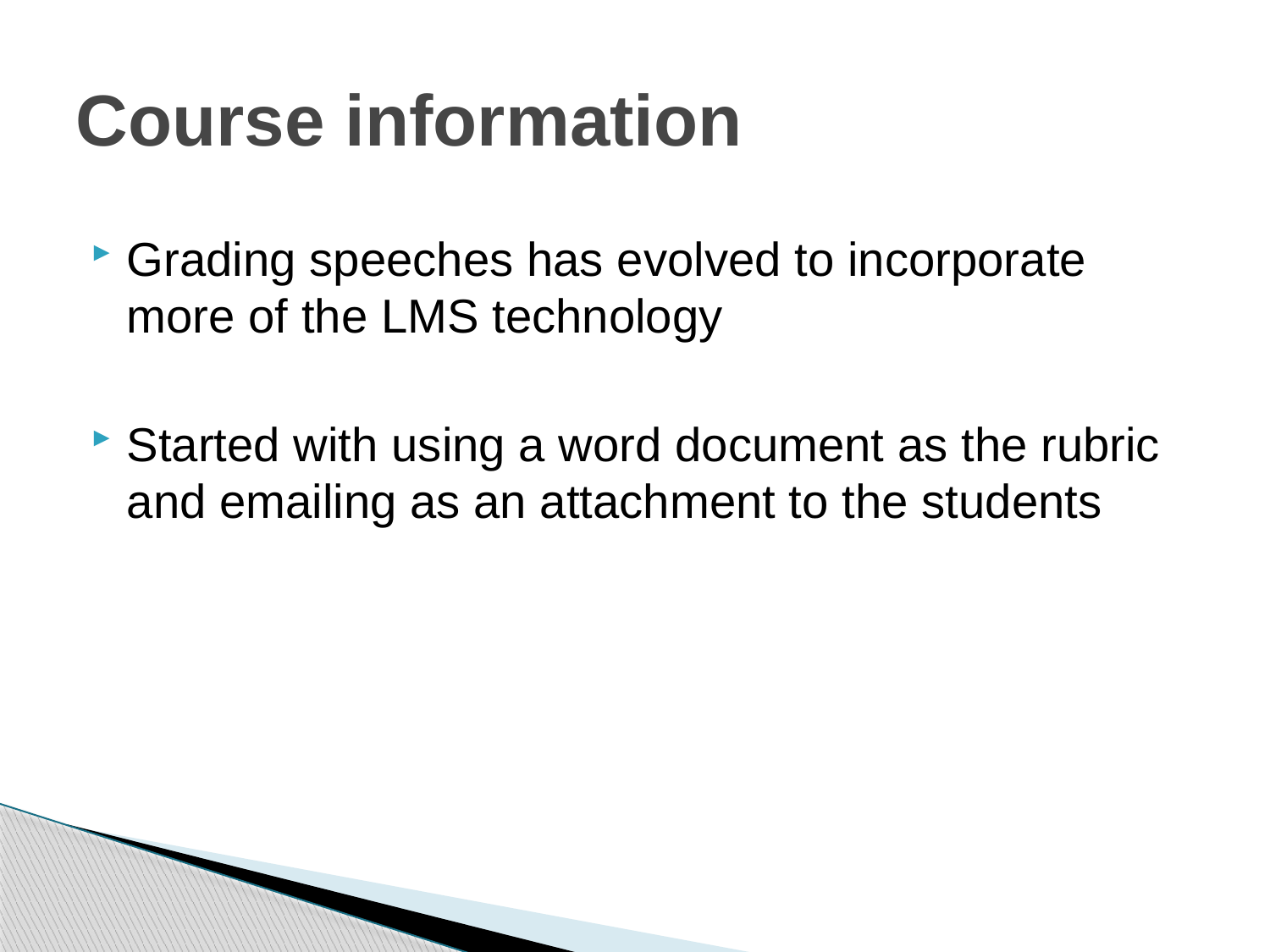

# Course information
Grading speeches has evolved to incorporate more of the LMS technology

Started with using a word document as the rubric and emailing as an attachment to the students